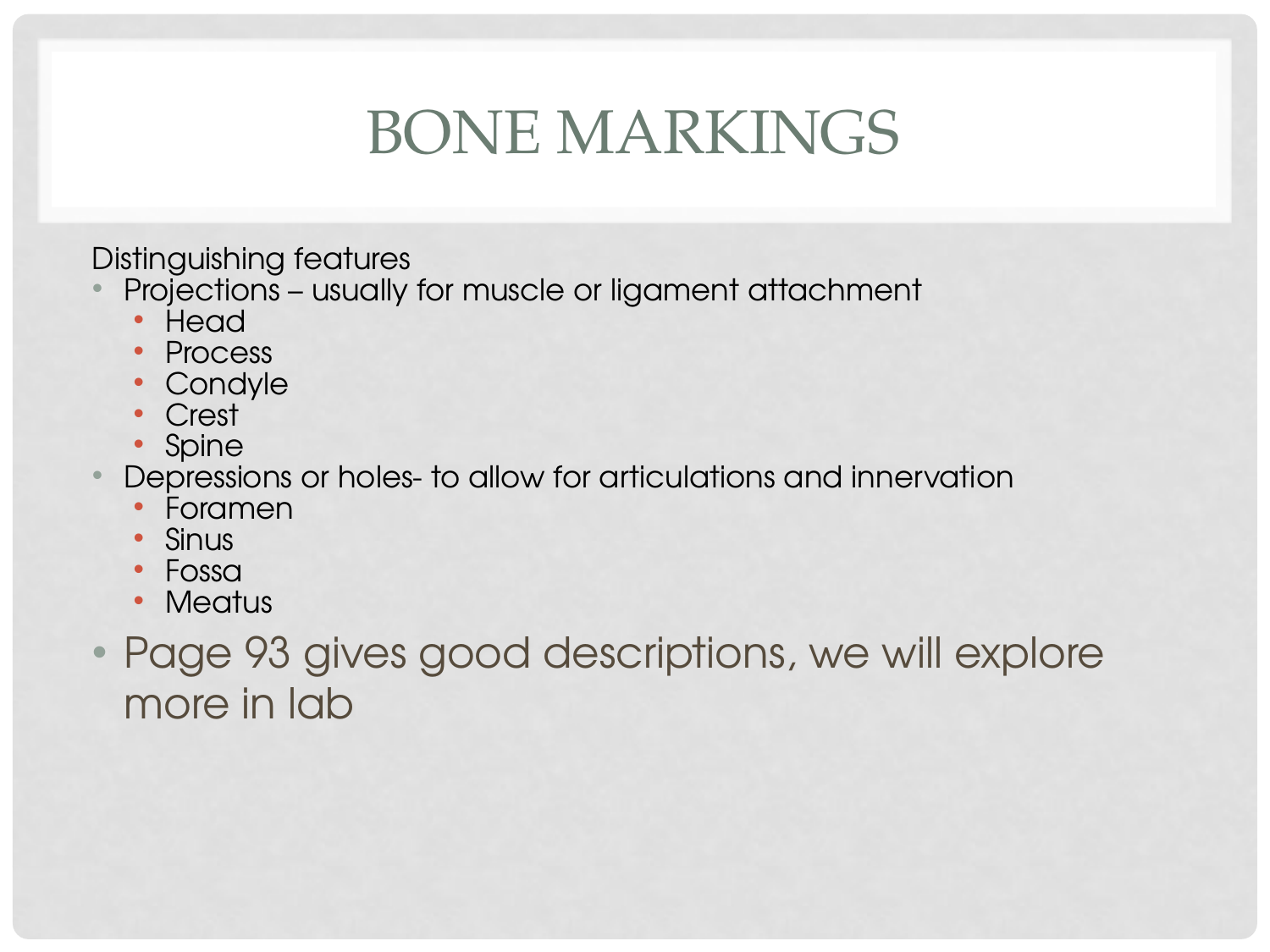

# Bone markings
Distinguishing features
Projections – usually for muscle or ligament attachment
Head
Process
Condyle
Crest
Spine
Depressions or holes- to allow for articulations and innervation
Foramen
Sinus
Fossa
Meatus
Page 93 gives good descriptions, we will explore more in lab